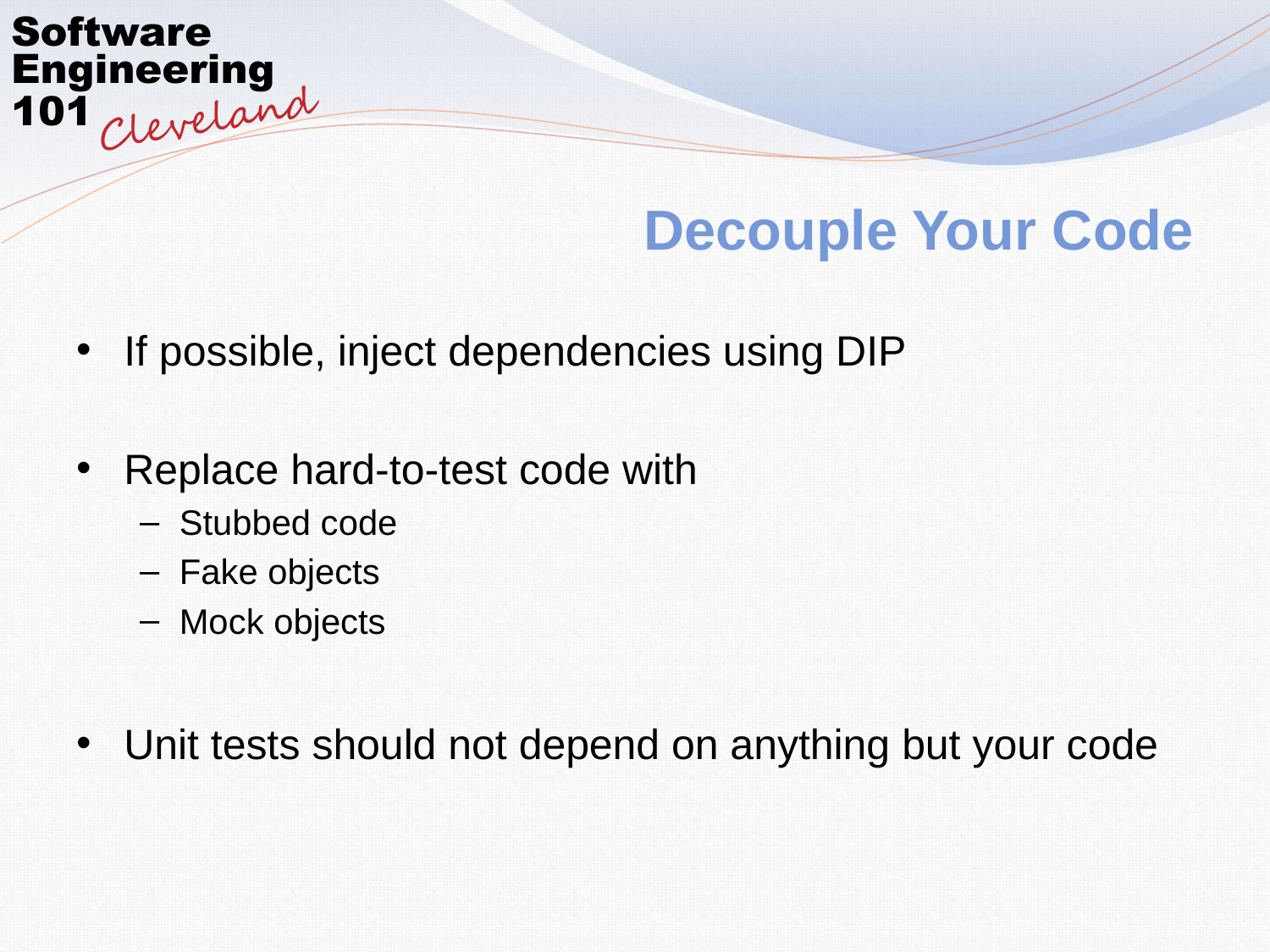

# Decouple Your Code
If possible, inject dependencies using DIP

Replace hard-to-test code with
Stubbed code
Fake objects
Mock objects

Unit tests should not depend on anything but your code